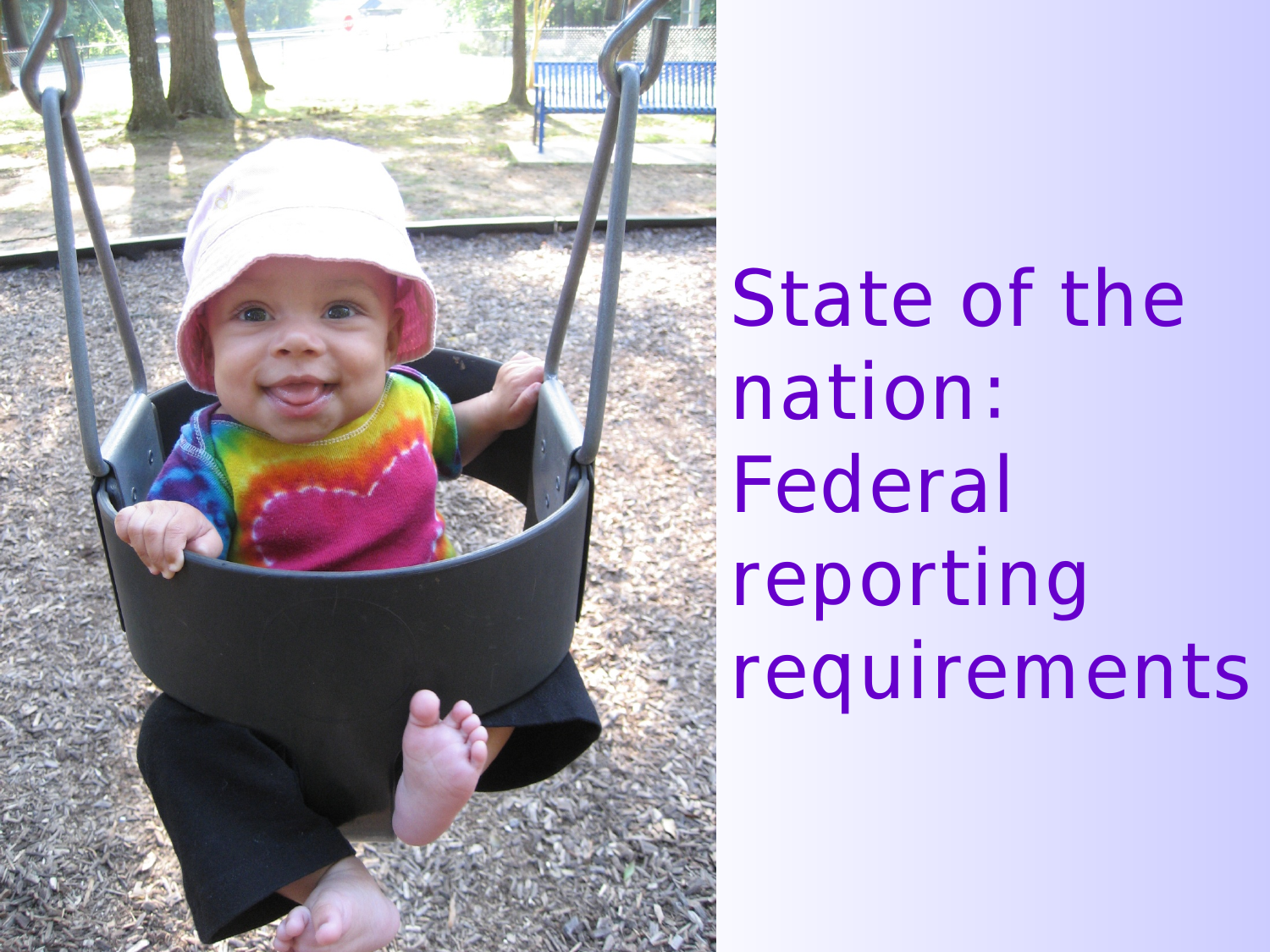

# State of the nation: Federal reporting requirements